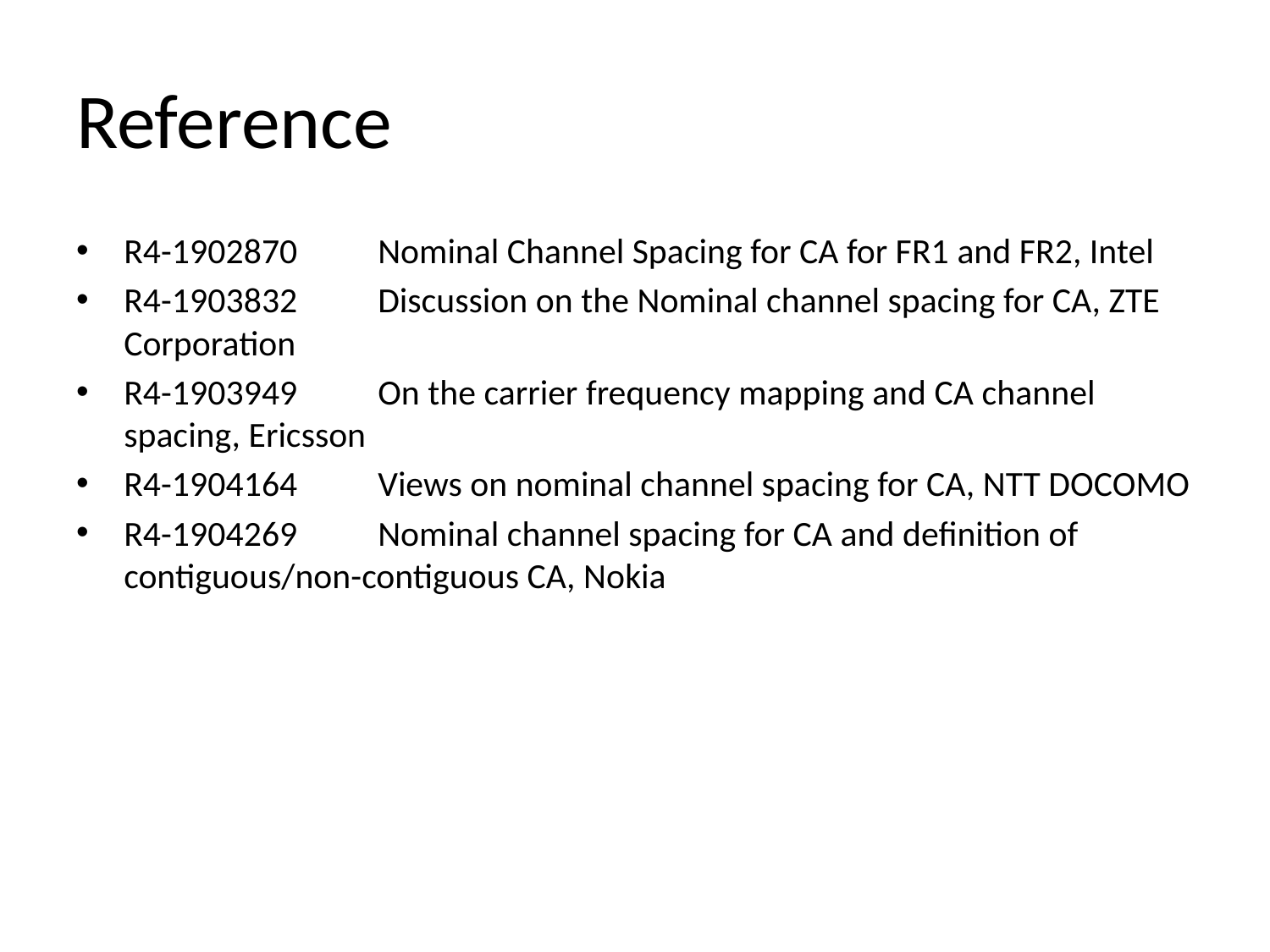

# Reference
R4-1902870	Nominal Channel Spacing for CA for FR1 and FR2, Intel
R4-1903832	Discussion on the Nominal channel spacing for CA, ZTE Corporation
R4-1903949	On the carrier frequency mapping and CA channel spacing, Ericsson
R4-1904164	Views on nominal channel spacing for CA, NTT DOCOMO
R4-1904269	Nominal channel spacing for CA and definition of contiguous/non-contiguous CA, Nokia